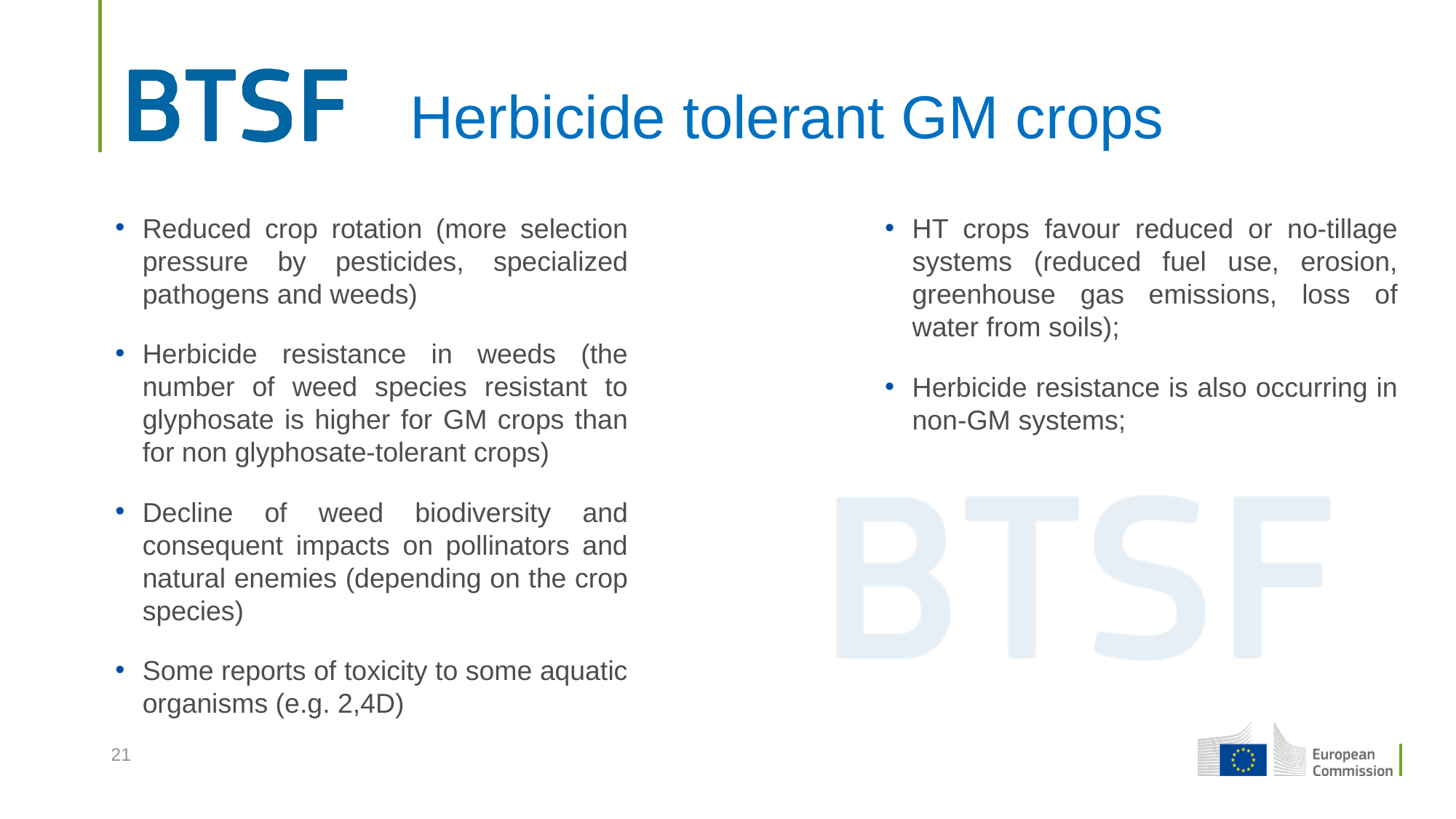

# Herbicide tolerant GM crops
Reduced crop rotation (more selection pressure by pesticides, specialized pathogens and weeds)
Herbicide resistance in weeds (the number of weed species resistant to glyphosate is higher for GM crops than for non glyphosate-tolerant crops)
Decline of weed biodiversity and consequent impacts on pollinators and natural enemies (depending on the crop species)
Some reports of toxicity to some aquatic organisms (e.g. 2,4D)
HT crops favour reduced or no-tillage systems (reduced fuel use, erosion, greenhouse gas emissions, loss of water from soils);
Herbicide resistance is also occurring in non-GM systems;
21